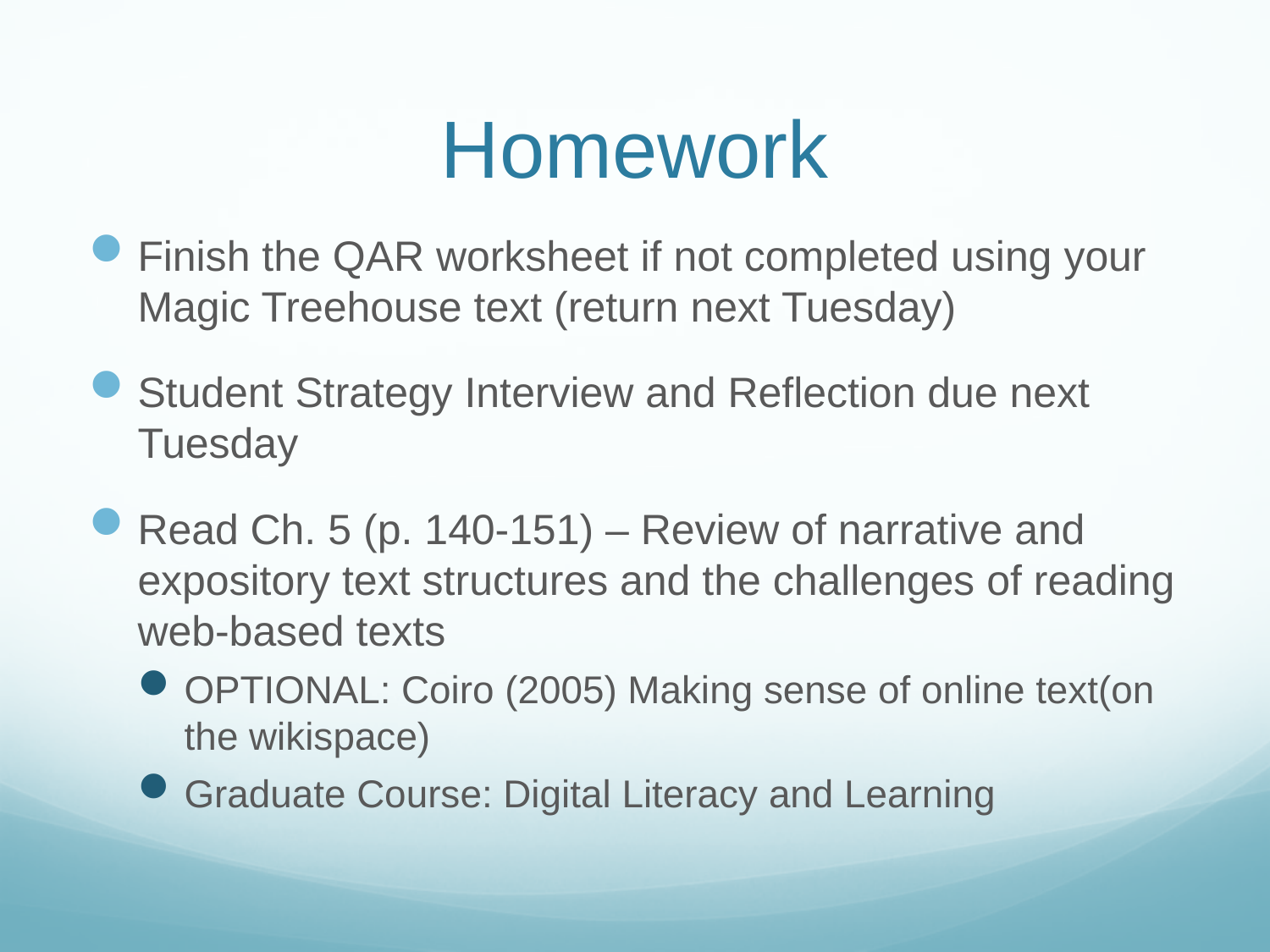

# Homework
Finish the QAR worksheet if not completed using your Magic Treehouse text (return next Tuesday)
Student Strategy Interview and Reflection due next Tuesday
Read Ch. 5 (p. 140-151) – Review of narrative and expository text structures and the challenges of reading web-based texts
OPTIONAL: Coiro (2005) Making sense of online text(on the wikispace)
Graduate Course: Digital Literacy and Learning